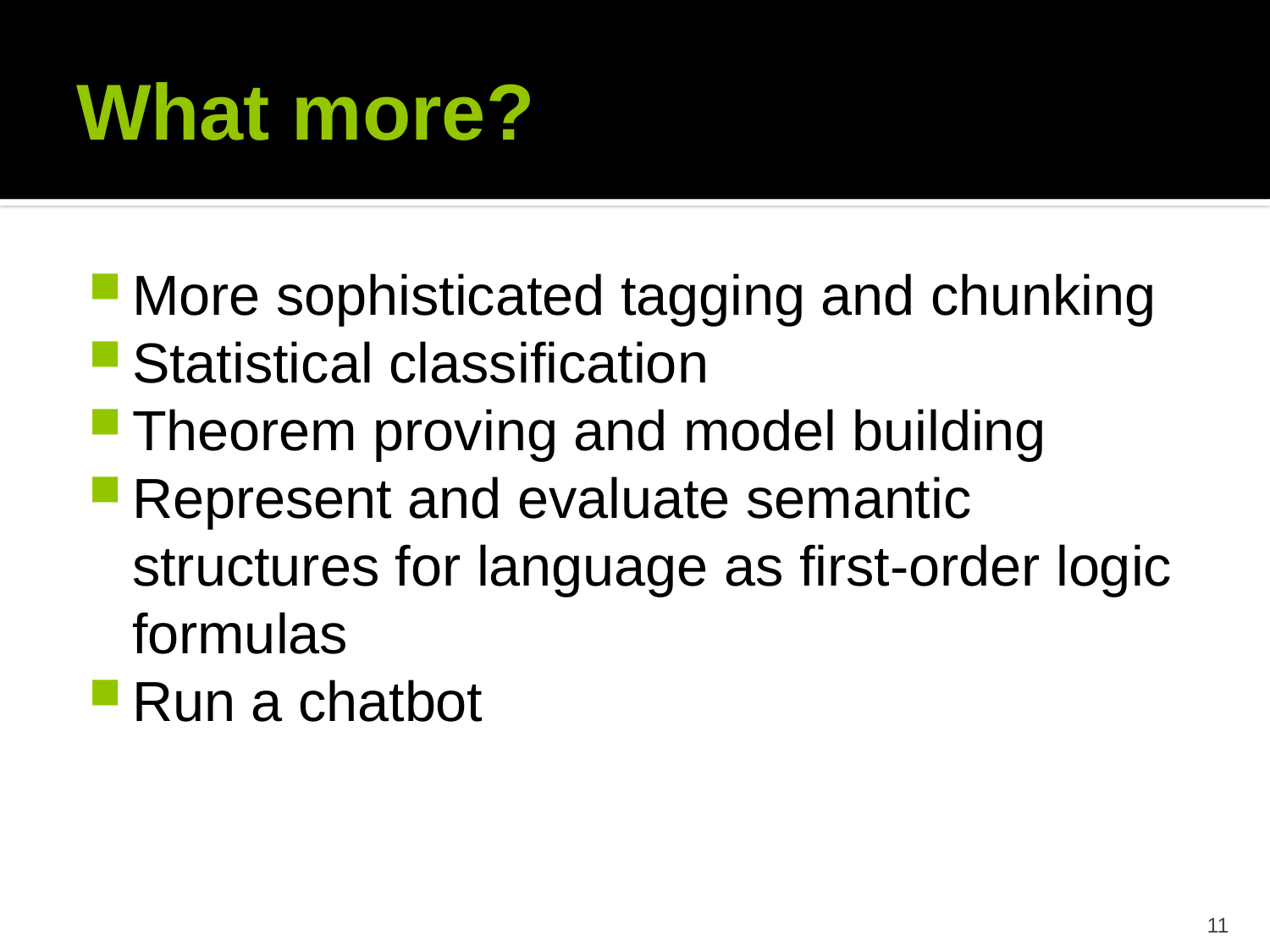

# What more?
More sophisticated tagging and chunking
Statistical classification
Theorem proving and model building
Represent and evaluate semantic structures for language as first-order logic formulas
Run a chatbot

11